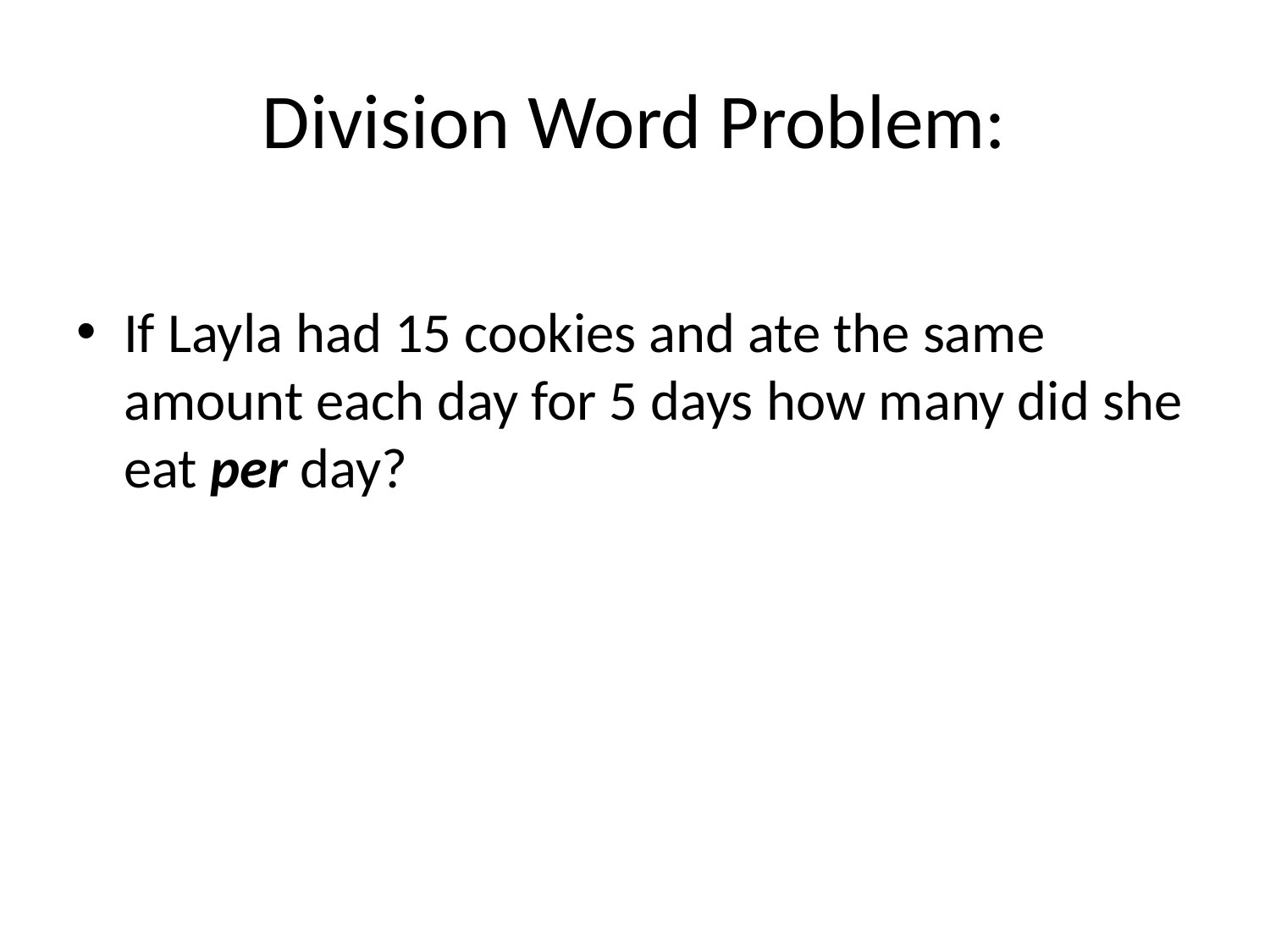

# Division Word Problem:
If Layla had 15 cookies and ate the same amount each day for 5 days how many did she eat per day?